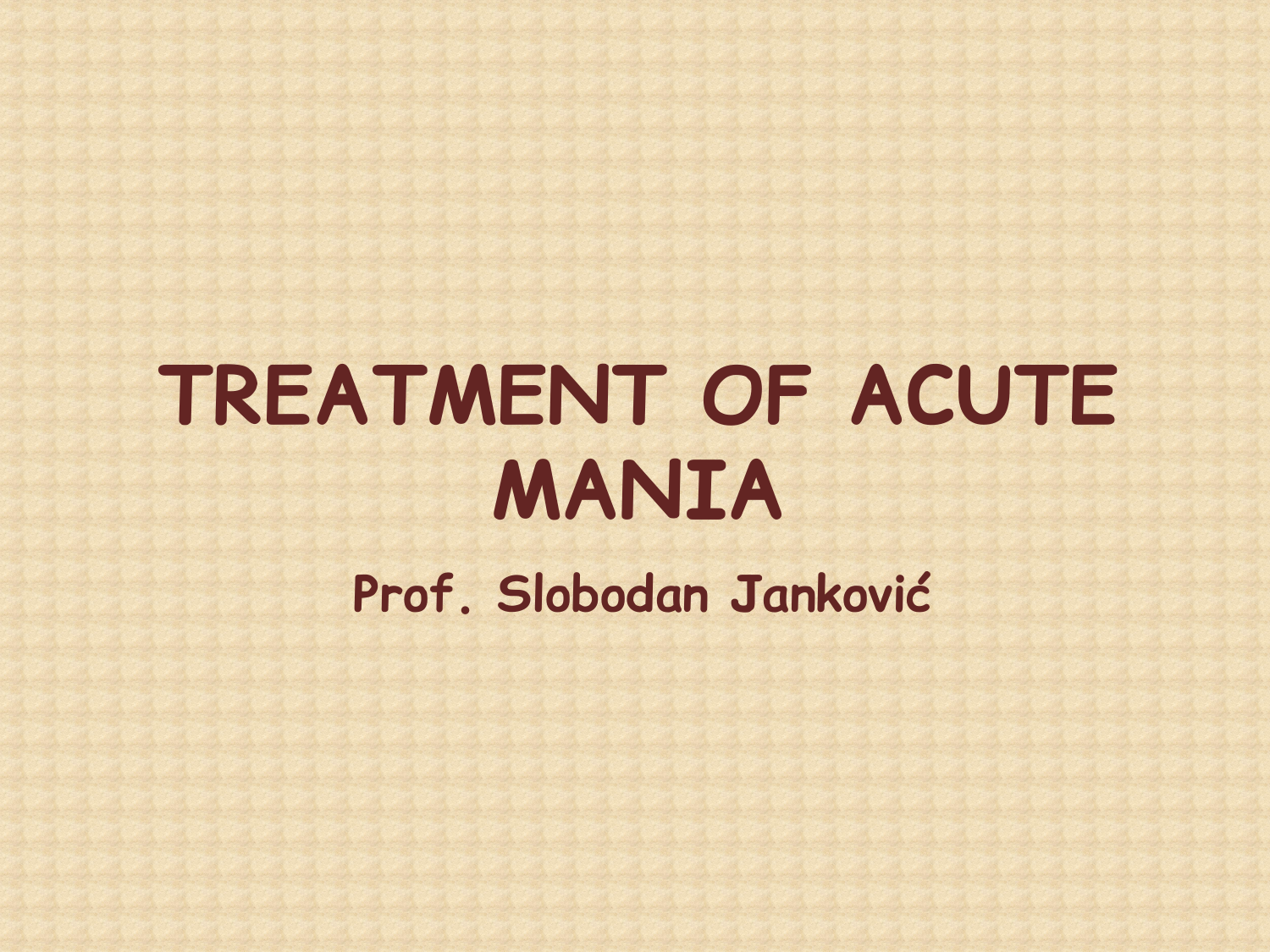

# TREATMENT OF ACUTE MANIA
Prof. Slobodan Janković